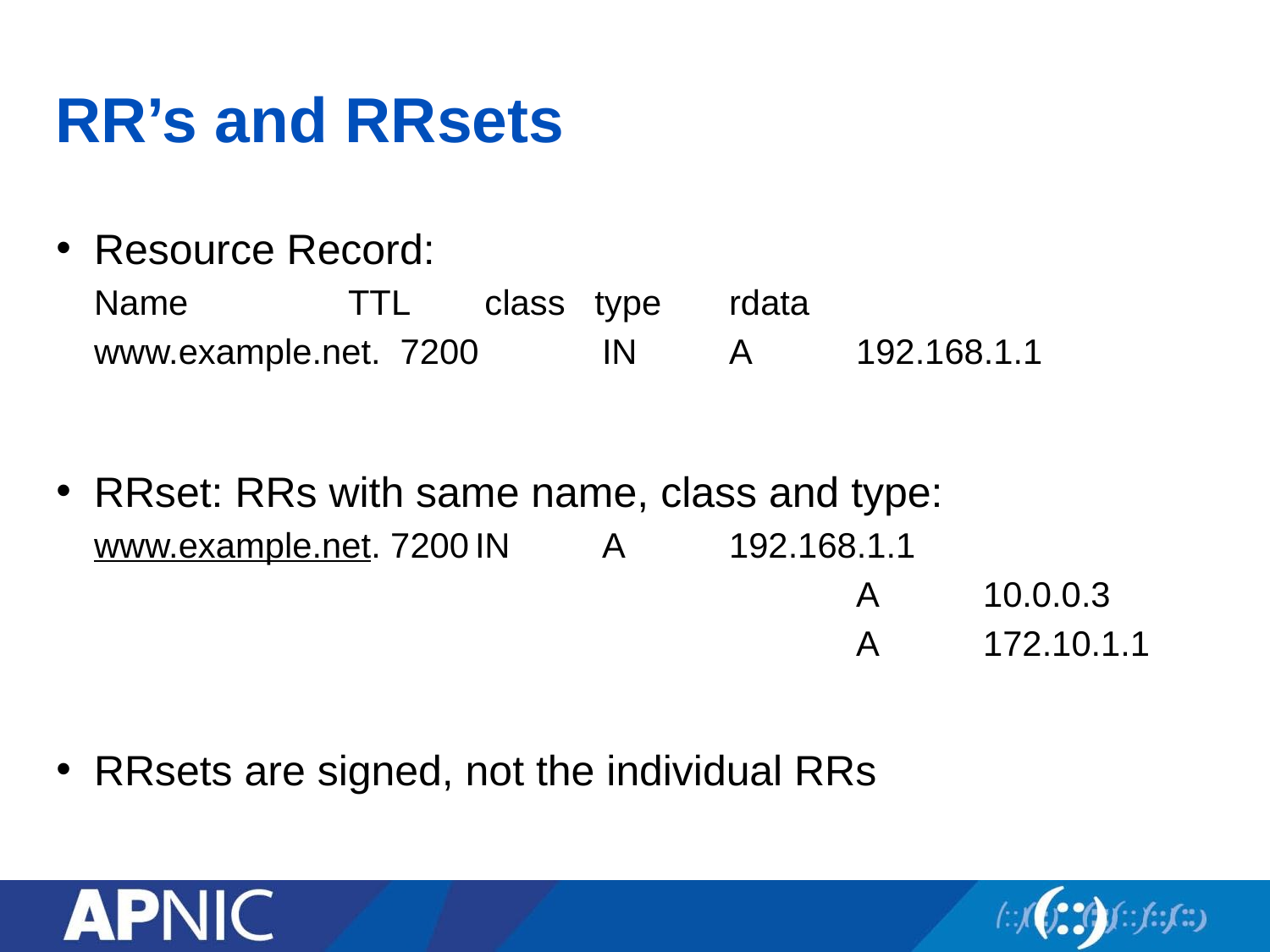

# RR’s and RRsets
Resource Record:
Name		TTL 	 class   type 	rdata
www.example.net.  7200  	IN	A 	192.168.1.1

RRset: RRs with same name, class and type:
www.example.net. 7200	IN 	A	192.168.1.1
						A	10.0.0.3
						A	172.10.1.1

RRsets are signed, not the individual RRs